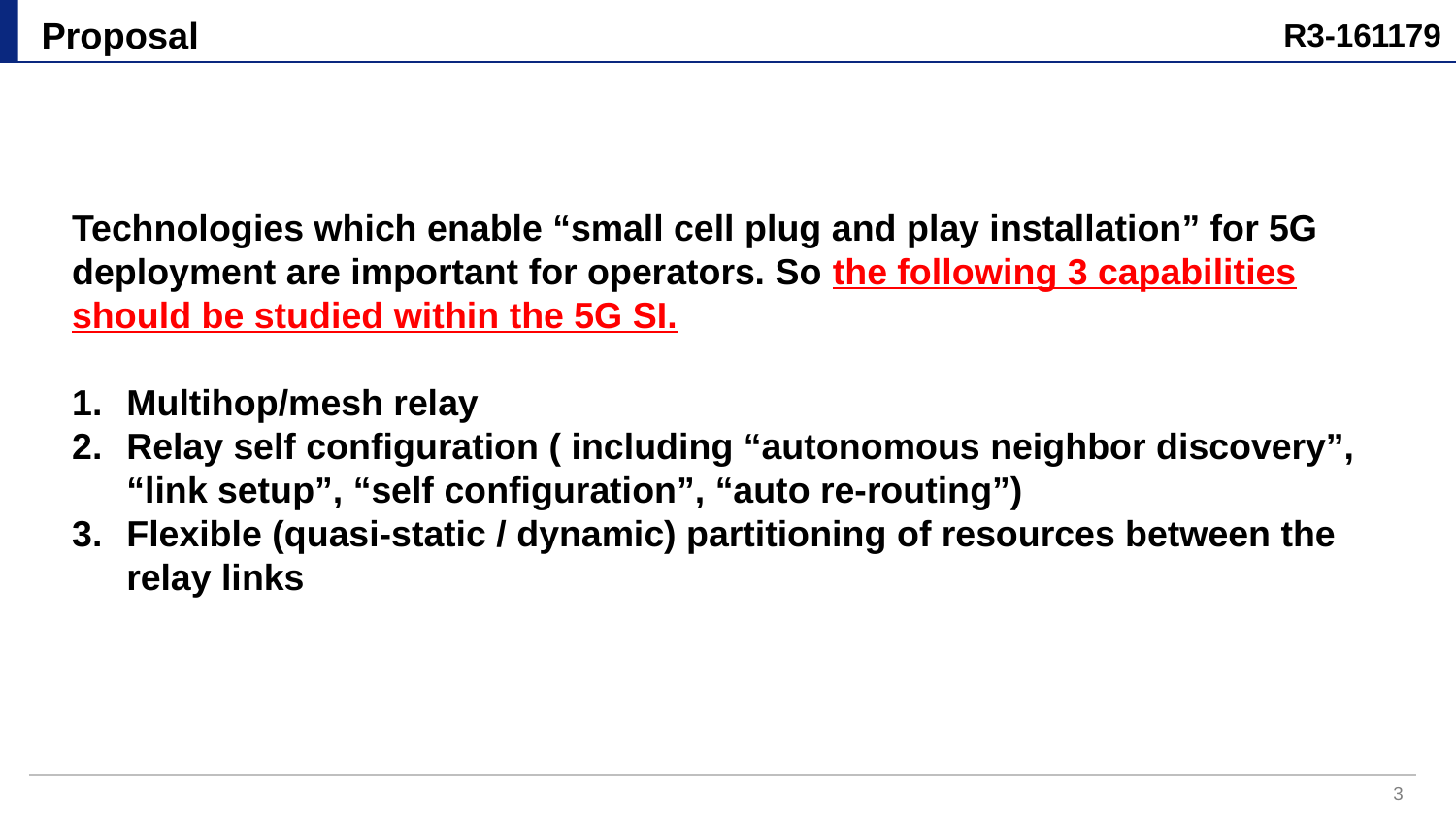

# Proposal
R3-161179
Technologies which enable “small cell plug and play installation” for 5G deployment are important for operators. So the following 3 capabilities should be studied within the 5G SI.

Multihop/mesh relay
Relay self configuration ( including “autonomous neighbor discovery”, “link setup”, “self configuration”, “auto re-routing”)
Flexible (quasi-static / dynamic) partitioning of resources between the relay links
3